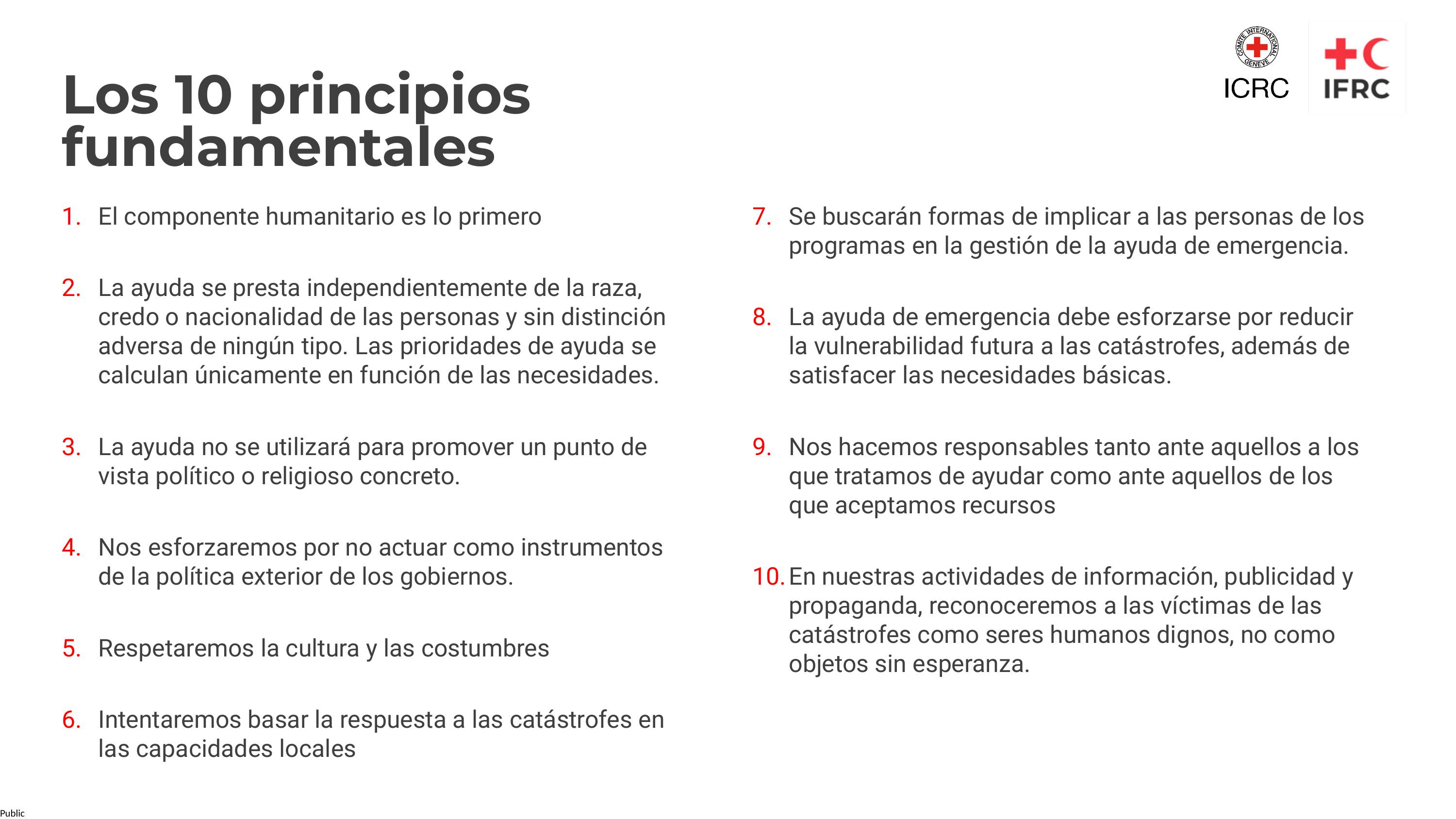

Los 10 principios fundamentales
El componente humanitario es lo primero
La ayuda se presta independientemente de la raza, credo o nacionalidad de las personas y sin distinción adversa de ningún tipo. Las prioridades de ayuda se calculan únicamente en función de las necesidades.
La ayuda no se utilizará para promover un punto de vista político o religioso concreto.
Nos esforzaremos por no actuar como instrumentos de la política exterior de los gobiernos.
Respetaremos la cultura y las costumbres
Intentaremos basar la respuesta a las catástrofes en las capacidades locales
Se buscarán formas de implicar a las personas de los programas en la gestión de la ayuda de emergencia.
La ayuda de emergencia debe esforzarse por reducir la vulnerabilidad futura a las catástrofes, además de satisfacer las necesidades básicas.
Nos hacemos responsables tanto ante aquellos a los que tratamos de ayudar como ante aquellos de los que aceptamos recursos
En nuestras actividades de información, publicidad y propaganda, reconoceremos a las víctimas de las catástrofes como seres humanos dignos, no como objetos sin esperanza.